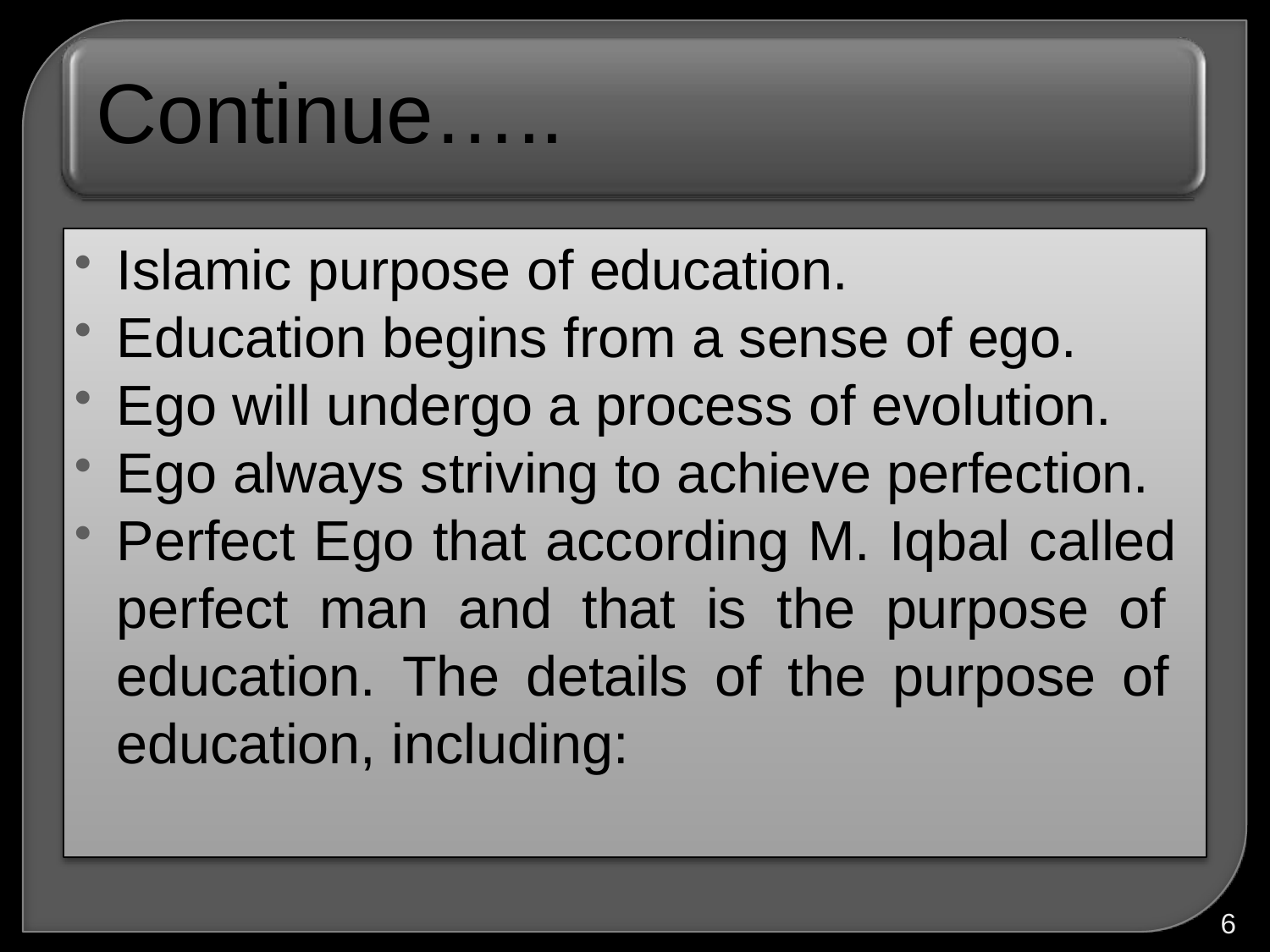

# Continue…..

Islamic purpose of education.
Education begins from a sense of ego.
Ego will undergo a process of evolution.
Ego always striving to achieve perfection.
Perfect Ego that according M. Iqbal called  perfect man and that is the purpose of  education. The details of the purpose of  education, including:
6